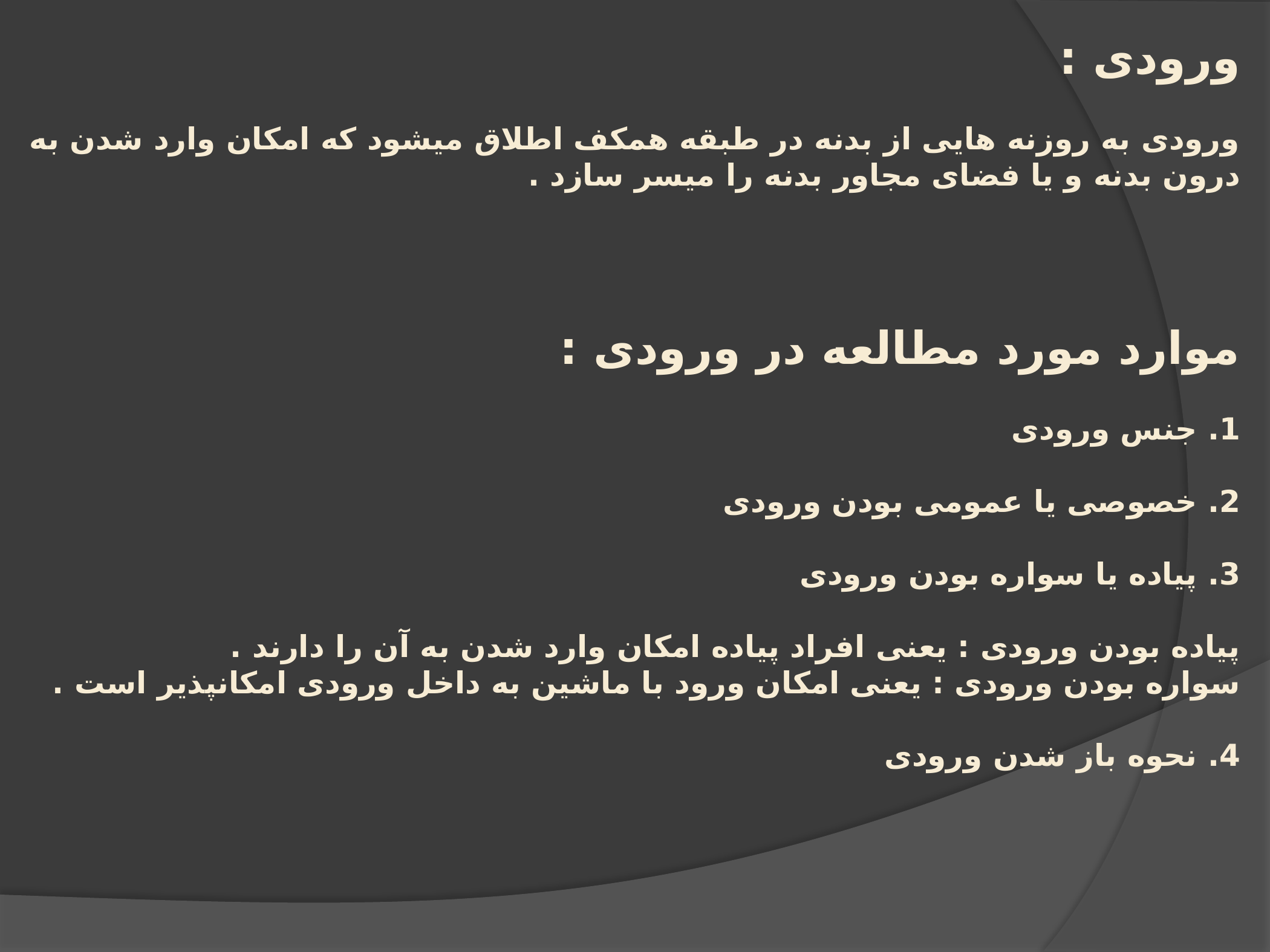

ورودی :

ورودی به روزنه هایی از بدنه در طبقه همکف اطلاق میشود که امکان وارد شدن به درون بدنه و یا فضای مجاور بدنه را میسر سازد .

موارد مورد مطالعه در ورودی :

1. جنس ورودی

2. خصوصی یا عمومی بودن ورودی

3. پیاده یا سواره بودن ورودی

پیاده بودن ورودی : یعنی افراد پیاده امکان وارد شدن به آن را دارند .
سواره بودن ورودی : یعنی امکان ورود با ماشین به داخل ورودی امکانپذیر است .

4. نحوه باز شدن ورودی